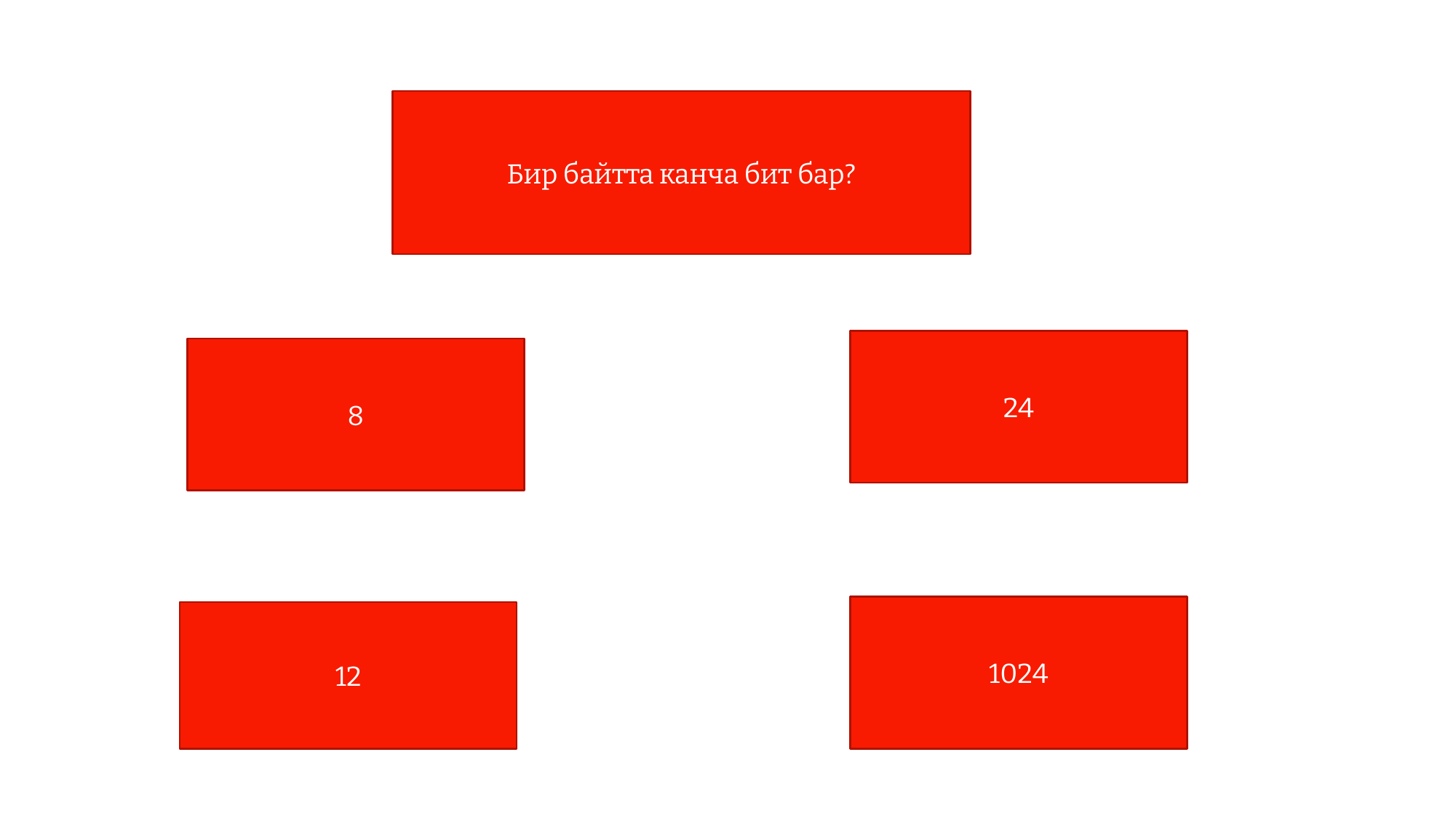

Бир байтта канча бит бар?
24
8
1024
12